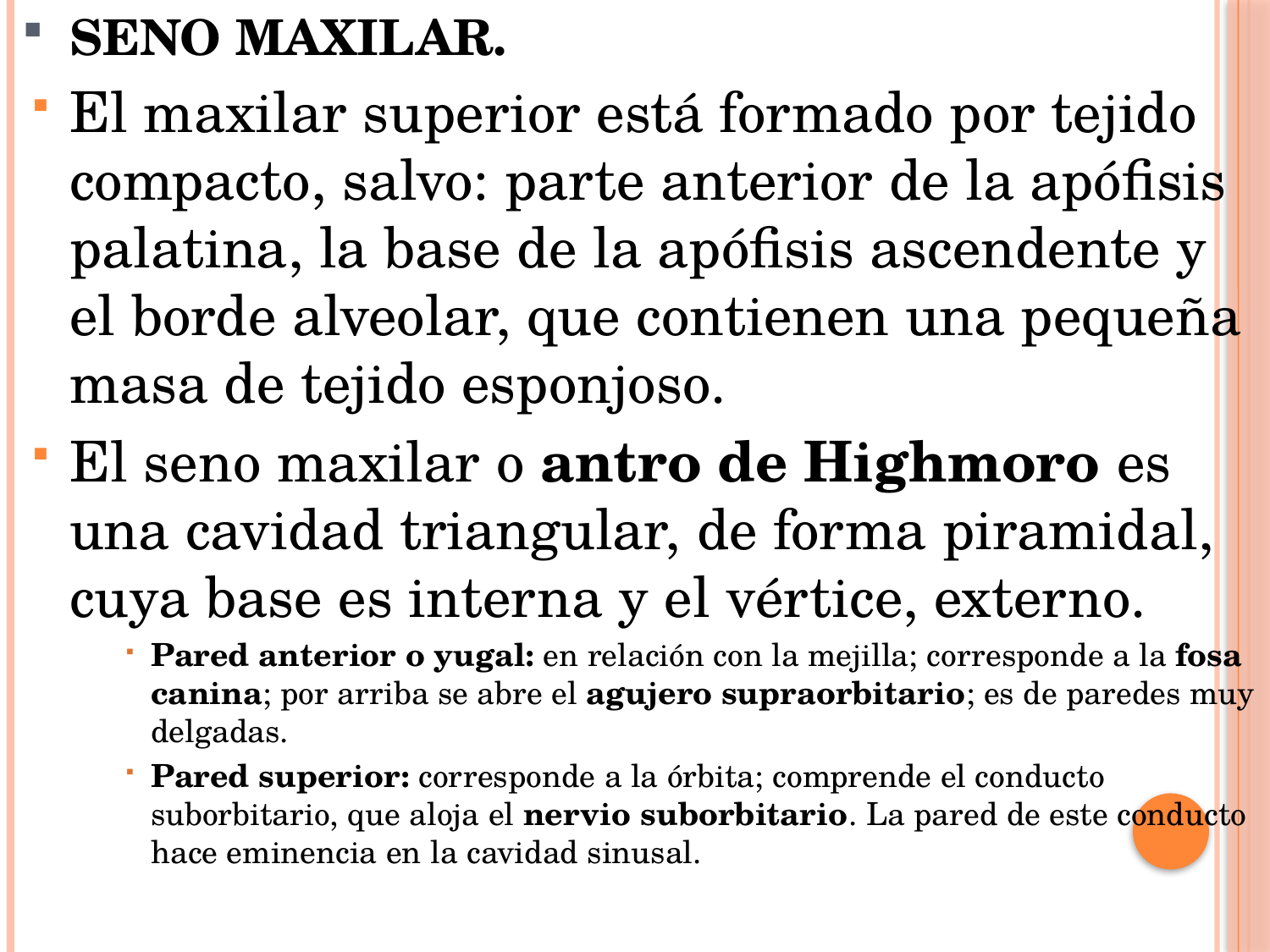

SENO MAXILAR.
El maxilar superior está formado por tejido compacto, salvo: parte anterior de la apófisis palatina, la base de la apófisis ascendente y el borde alveolar, que contienen una pequeña masa de tejido esponjoso.
El seno maxilar o antro de Highmoro es una cavidad triangular, de forma piramidal, cuya base es interna y el vértice, externo.
Pared anterior o yugal: en relación con la mejilla; corresponde a la fosa canina; por arriba se abre el agujero supraorbitario; es de paredes muy delgadas.
Pared superior: corresponde a la órbita; comprende el conducto suborbitario, que aloja el nervio suborbitario. La pared de este conducto hace eminencia en la cavidad sinusal.